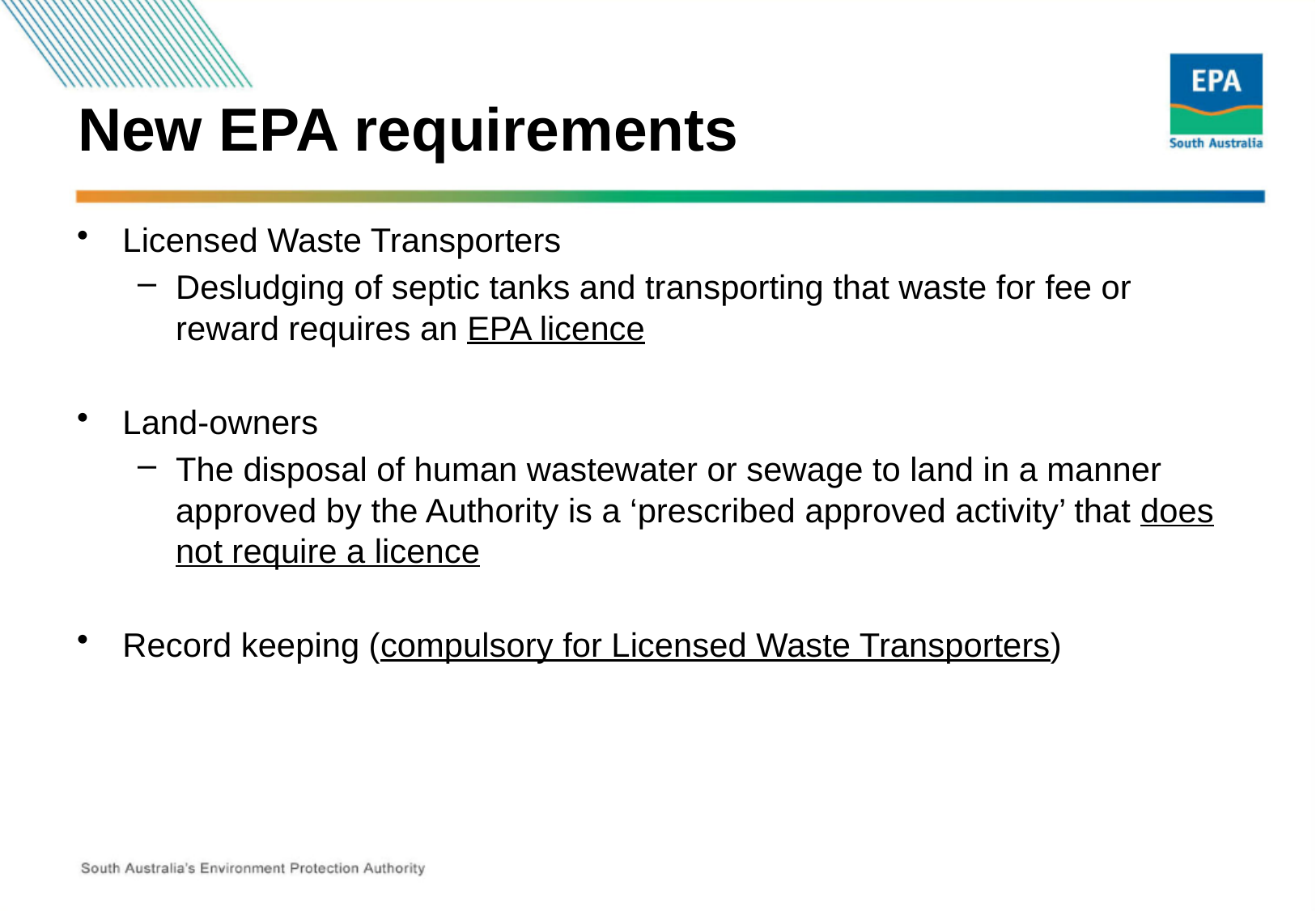

# New EPA requirements
Licensed Waste Transporters
Desludging of septic tanks and transporting that waste for fee or reward requires an EPA licence

Land-owners
The disposal of human wastewater or sewage to land in a manner approved by the Authority is a ‘prescribed approved activity’ that does not require a licence

Record keeping (compulsory for Licensed Waste Transporters)